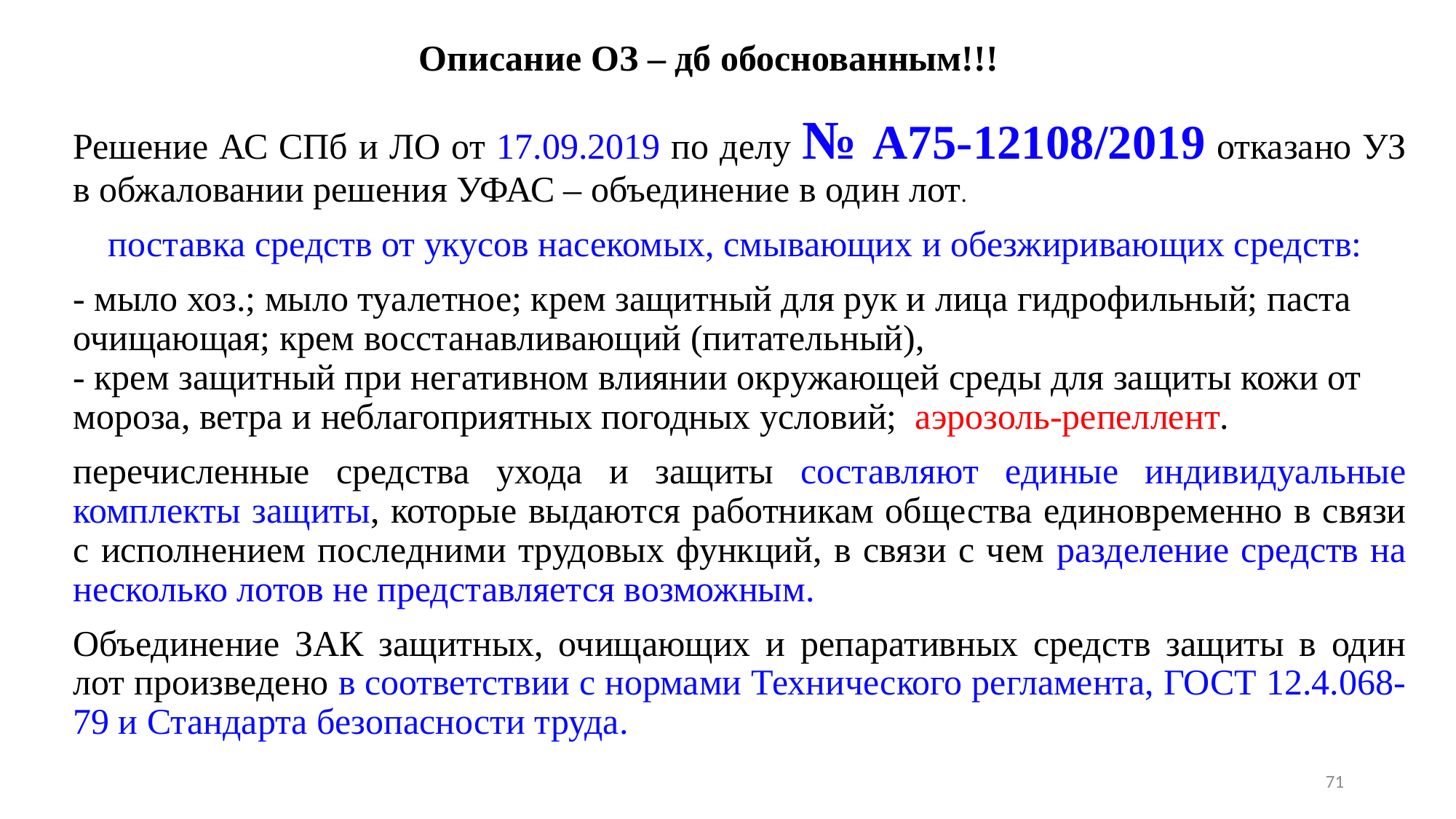

# Описание ОЗ – дб обоснованным!!!
Решение АС СПб и ЛО от 17.09.2019 по делу № А75-12108/2019 отказано УЗ в обжаловании решения УФАС – объединение в один лот.
поставка средств от укусов насекомых, смывающих и обезжиривающих средств:
- мыло хоз.; мыло туалетное; крем защитный для рук и лица гидрофильный; паста очищающая; крем восстанавливающий (питательный),
- крем защитный при негативном влиянии окружающей среды для защиты кожи от мороза, ветра и неблагоприятных погодных условий;  аэрозоль-репеллент.
перечисленные средства ухода и защиты составляют единые индивидуальные комплекты защиты, которые выдаются работникам общества единовременно в связи с исполнением последними трудовых функций, в связи с чем разделение средств на несколько лотов не представляется возможным.
Объединение ЗАК защитных, очищающих и репаративных средств защиты в один лот произведено в соответствии с нормами Технического регламента, ГОСТ 12.4.068-79 и Стандарта безопасности труда.

71